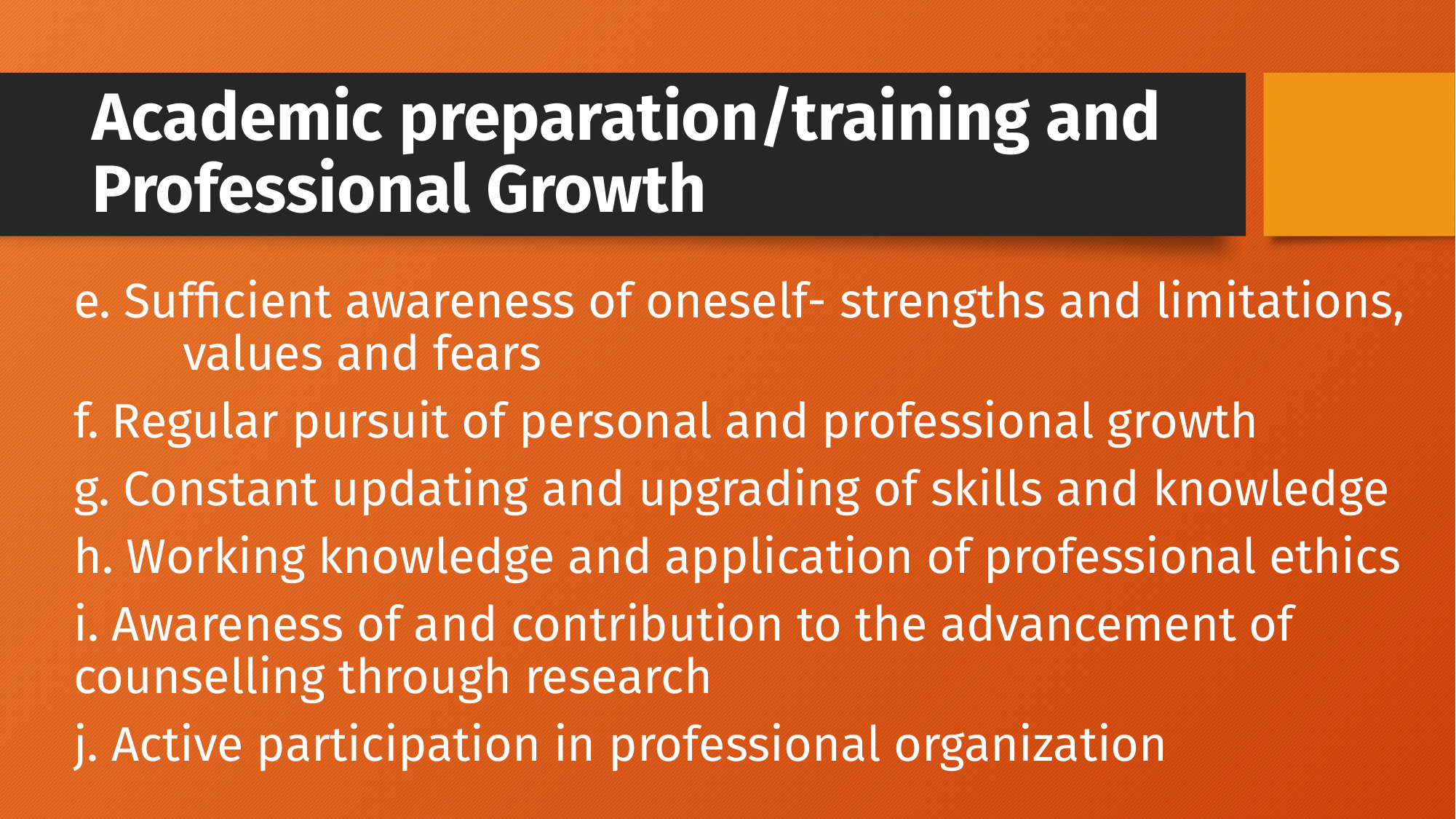

# Academic preparation/training and Professional Growth
e. Sufficient awareness of oneself- strengths and limitations, 	values and fears
f. Regular pursuit of personal and professional growth
g. Constant updating and upgrading of skills and knowledge
h. Working knowledge and application of professional ethics
i. Awareness of and contribution to the advancement of 	counselling through research
j. Active participation in professional organization